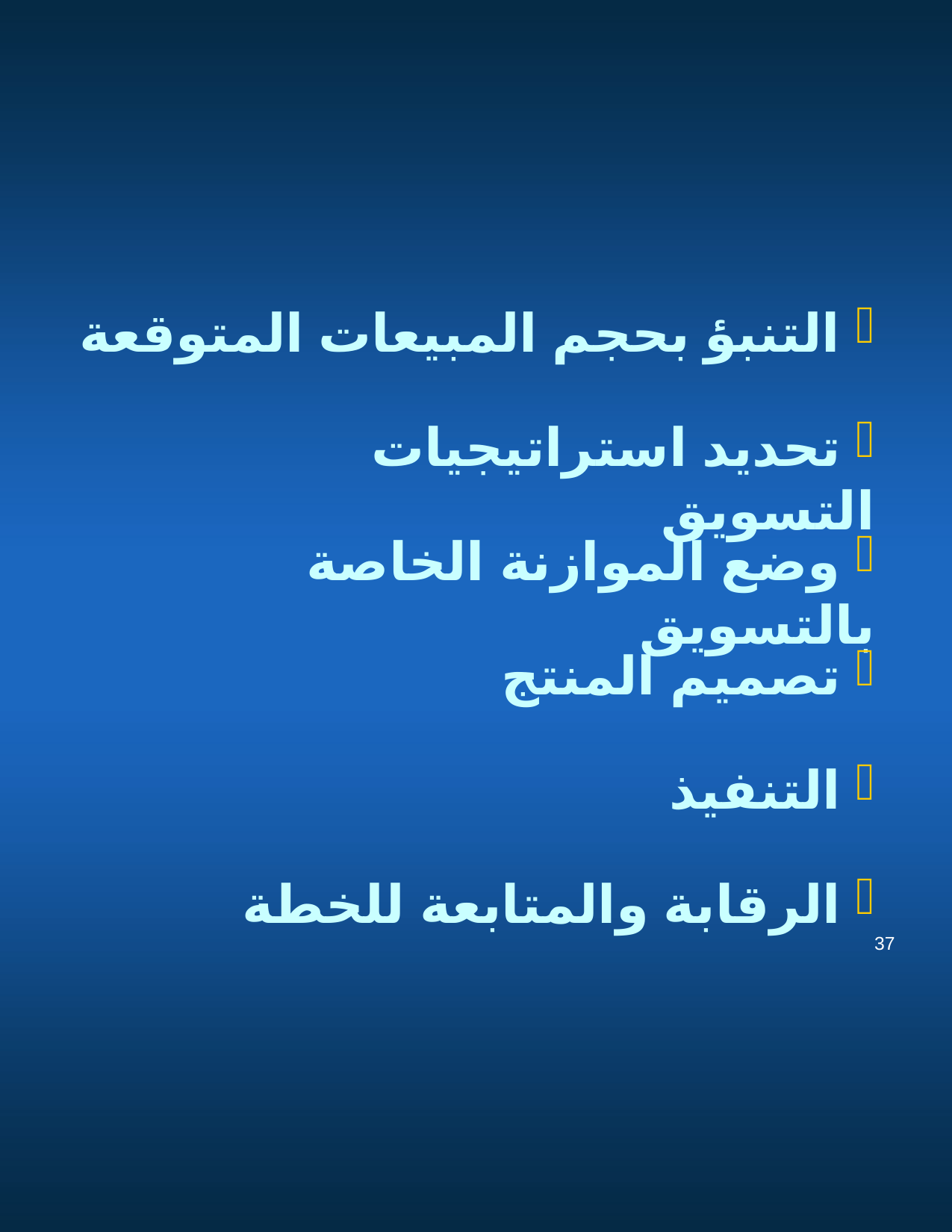

التنبؤ بحجم المبيعات المتوقعة
 تحديد استراتيجيات التسويق
 وضع الموازنة الخاصة بالتسويق
 تصميم المنتج
 التنفيذ
 الرقابة والمتابعة للخطة
37